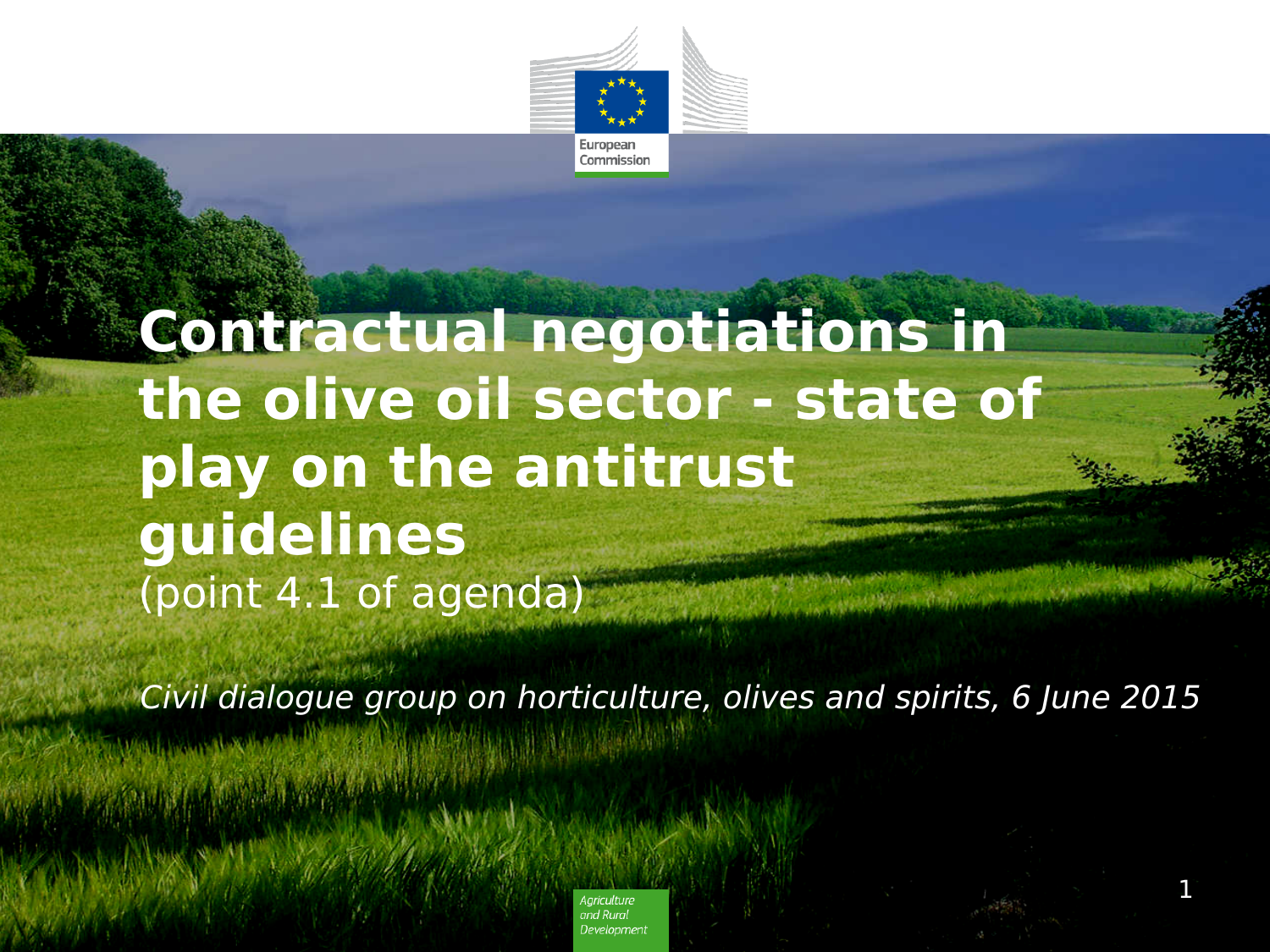

# Contractual negotiations in the olive oil sector - state of play on the antitrust guidelines (point 4.1 of agenda)

Civil dialogue group on horticulture, olives and spirits, 6 June 2015

1